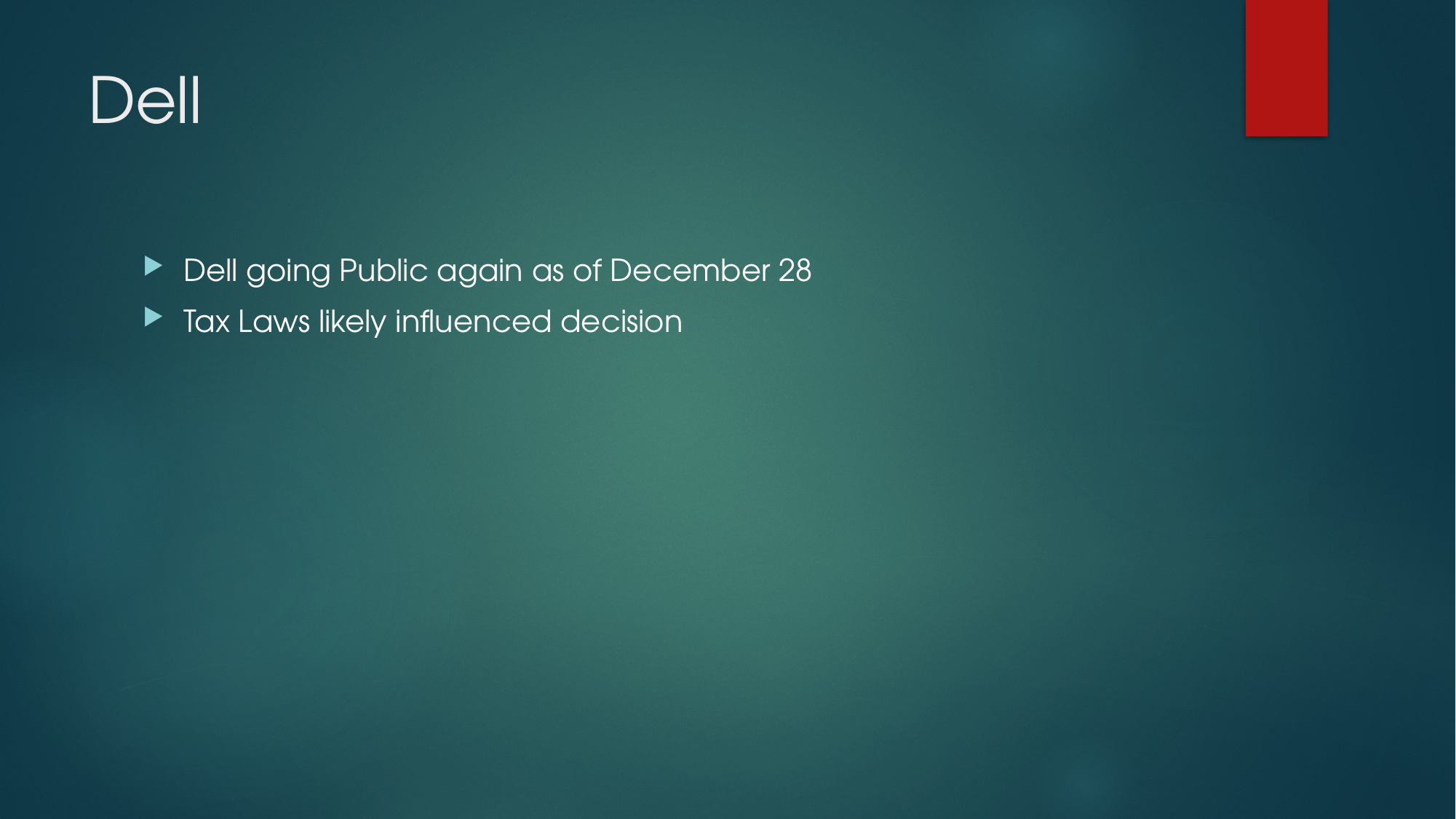

# Dell
Dell going Public again as of December 28
Tax Laws likely influenced decision